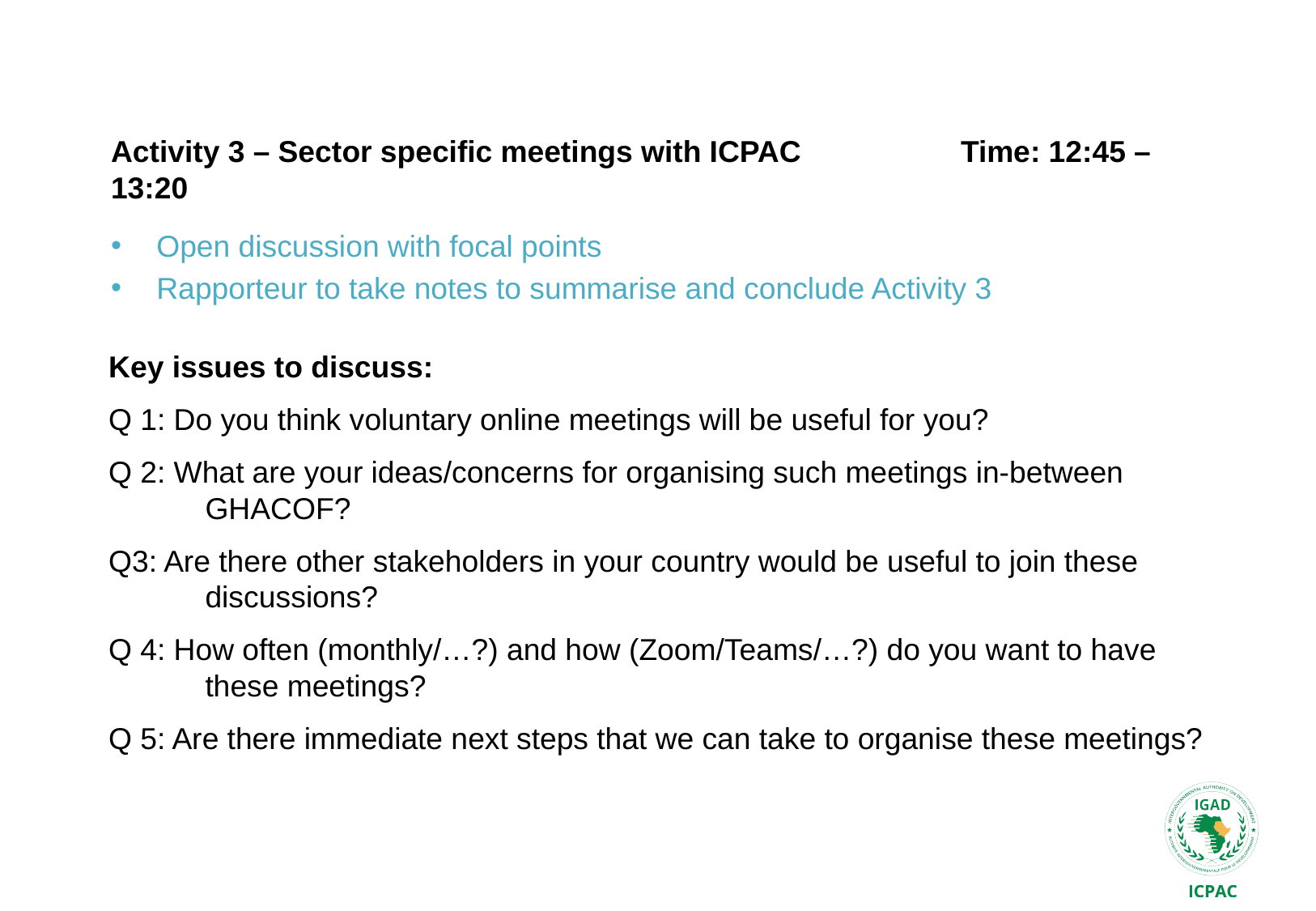

Activity 3 – Sector specific meetings with ICPAC 		Time: 12:45 – 13:20
Open discussion with focal points
Rapporteur to take notes to summarise and conclude Activity 3
Key issues to discuss:
Q 1: Do you think voluntary online meetings will be useful for you?
Q 2: What are your ideas/concerns for organising such meetings in-between GHACOF?
Q3: Are there other stakeholders in your country would be useful to join these discussions?
Q 4: How often (monthly/…?) and how (Zoom/Teams/…?) do you want to have these meetings?
Q 5: Are there immediate next steps that we can take to organise these meetings?